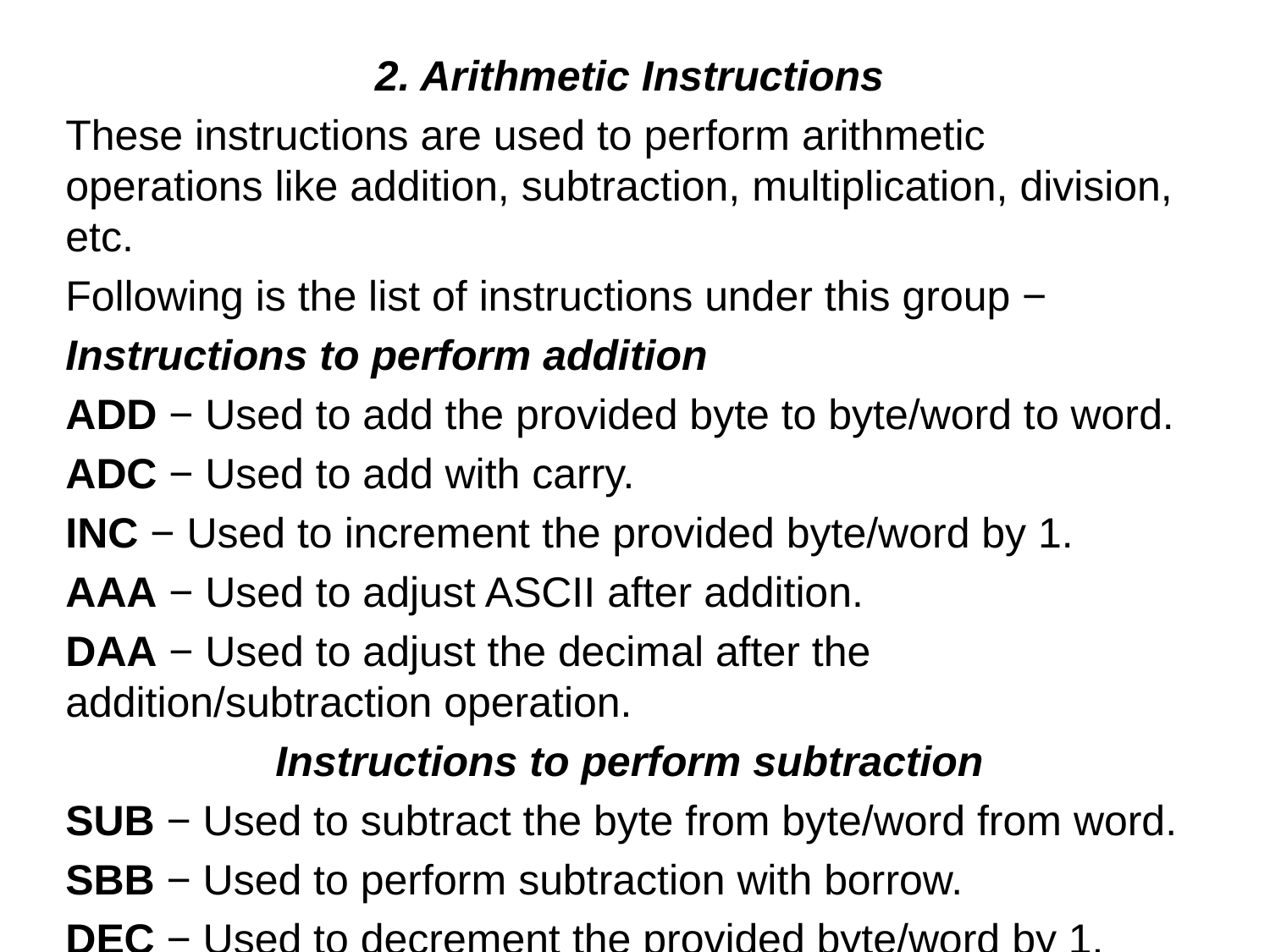

2. Arithmetic Instructions
These instructions are used to perform arithmetic operations like addition, subtraction, multiplication, division, etc.
Following is the list of instructions under this group −
Instructions to perform addition
ADD − Used to add the provided byte to byte/word to word.
ADC − Used to add with carry.
INC − Used to increment the provided byte/word by 1.
AAA − Used to adjust ASCII after addition.
DAA − Used to adjust the decimal after the addition/subtraction operation.
Instructions to perform subtraction
SUB − Used to subtract the byte from byte/word from word.
SBB − Used to perform subtraction with borrow.
DEC − Used to decrement the provided byte/word by 1.